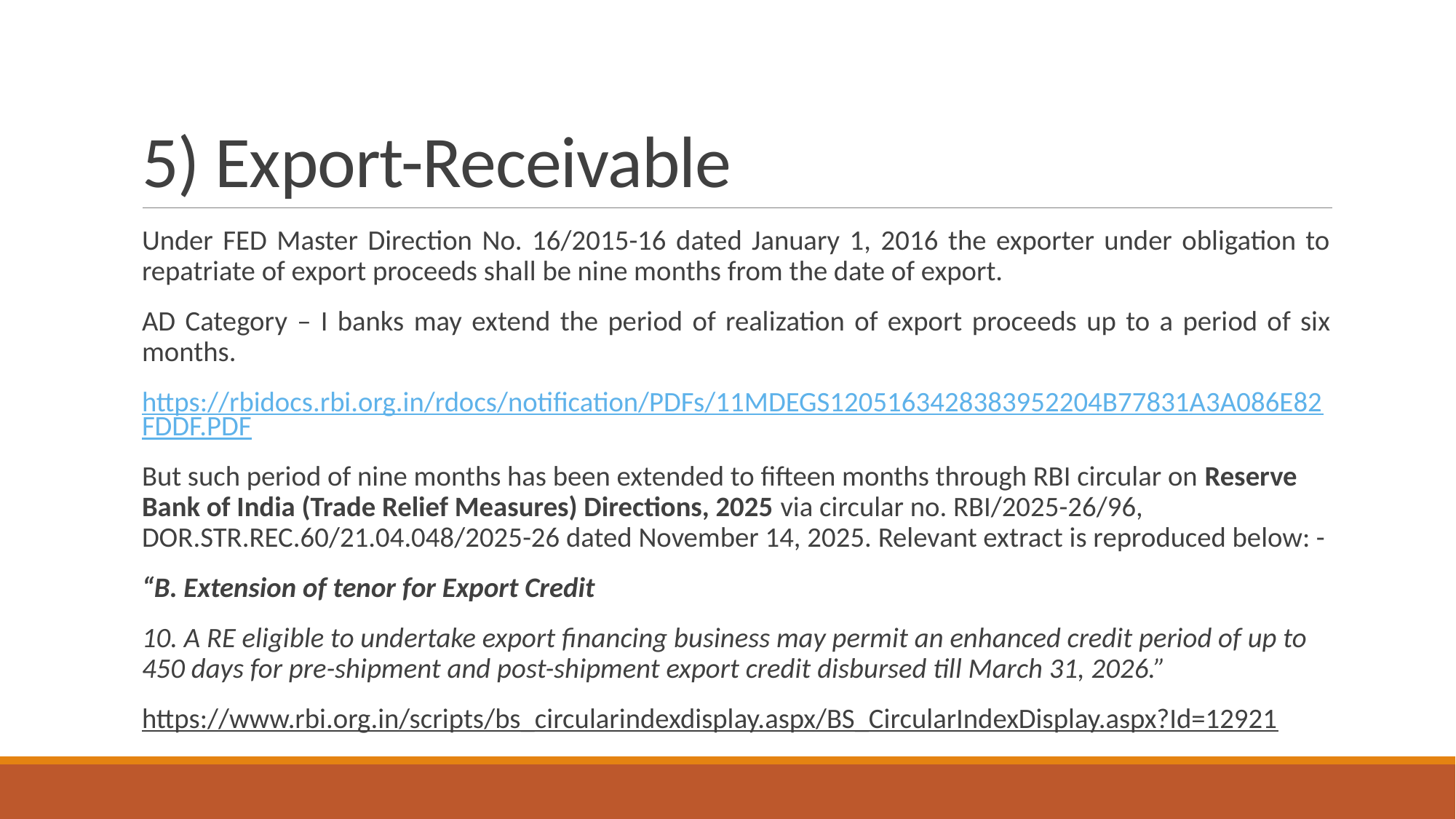

# 5) Export-Receivable
Under FED Master Direction No. 16/2015-16 dated January 1, 2016 the exporter under obligation to repatriate of export proceeds shall be nine months from the date of export.
AD Category – I banks may extend the period of realization of export proceeds up to a period of six months.
https://rbidocs.rbi.org.in/rdocs/notification/PDFs/11MDEGS1205163428383952204B77831A3A086E82FDDF.PDF
But such period of nine months has been extended to fifteen months through RBI circular on Reserve Bank of India (Trade Relief Measures) Directions, 2025 via circular no. RBI/2025-26/96, DOR.STR.REC.60/21.04.048/2025-26 dated November 14, 2025. Relevant extract is reproduced below: -
“B. Extension of tenor for Export Credit
10. A RE eligible to undertake export financing business may permit an enhanced credit period of up to 450 days for pre-shipment and post-shipment export credit disbursed till March 31, 2026.”
https://www.rbi.org.in/scripts/bs_circularindexdisplay.aspx/BS_CircularIndexDisplay.aspx?Id=12921